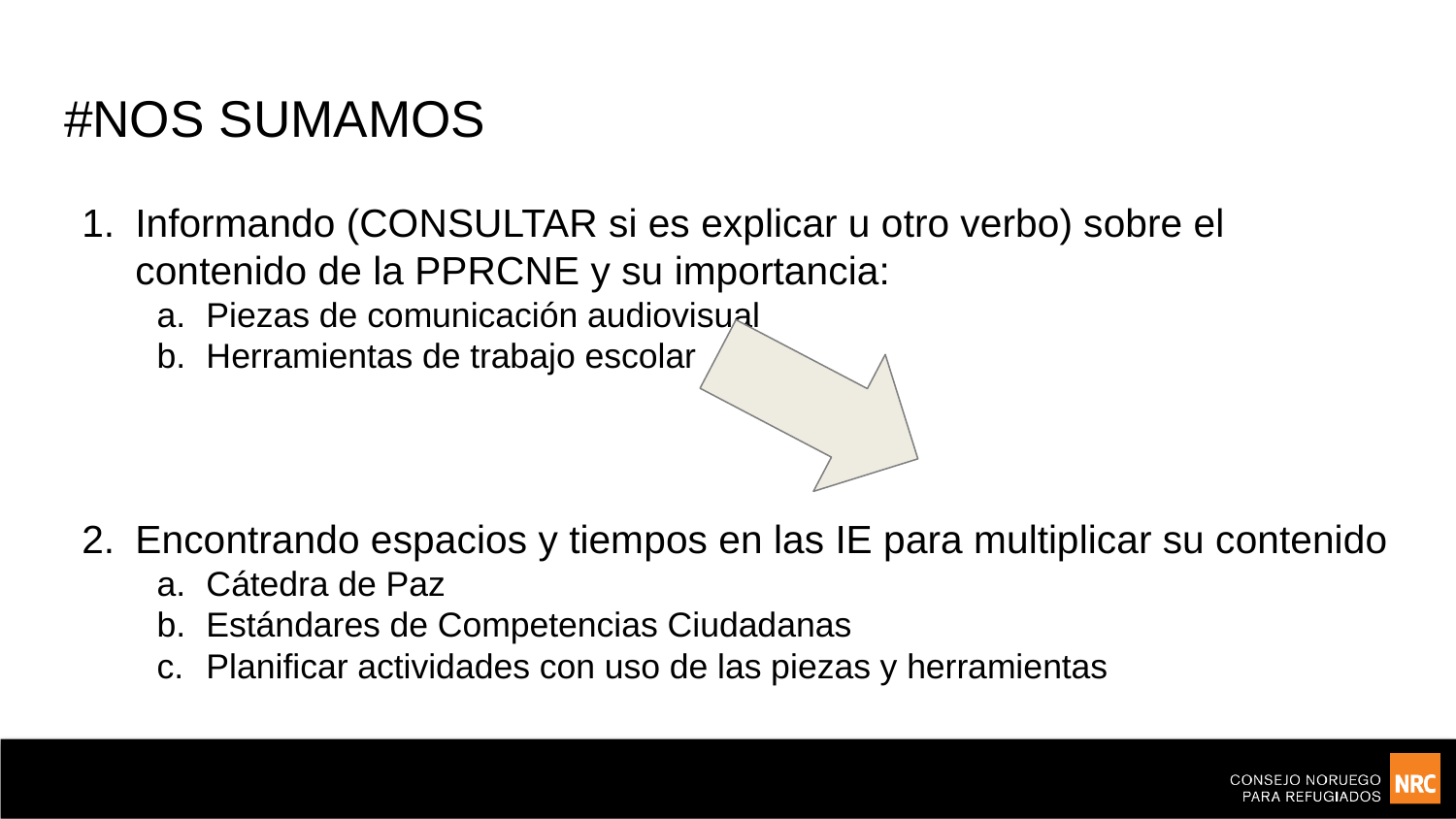

# #NOS SUMAMOS
Informando (CONSULTAR si es explicar u otro verbo) sobre el contenido de la PPRCNE y su importancia:
Piezas de comunicación audiovisual
Herramientas de trabajo escolar

Encontrando espacios y tiempos en las IE para multiplicar su contenido
Cátedra de Paz
Estándares de Competencias Ciudadanas
Planificar actividades con uso de las piezas y herramientas